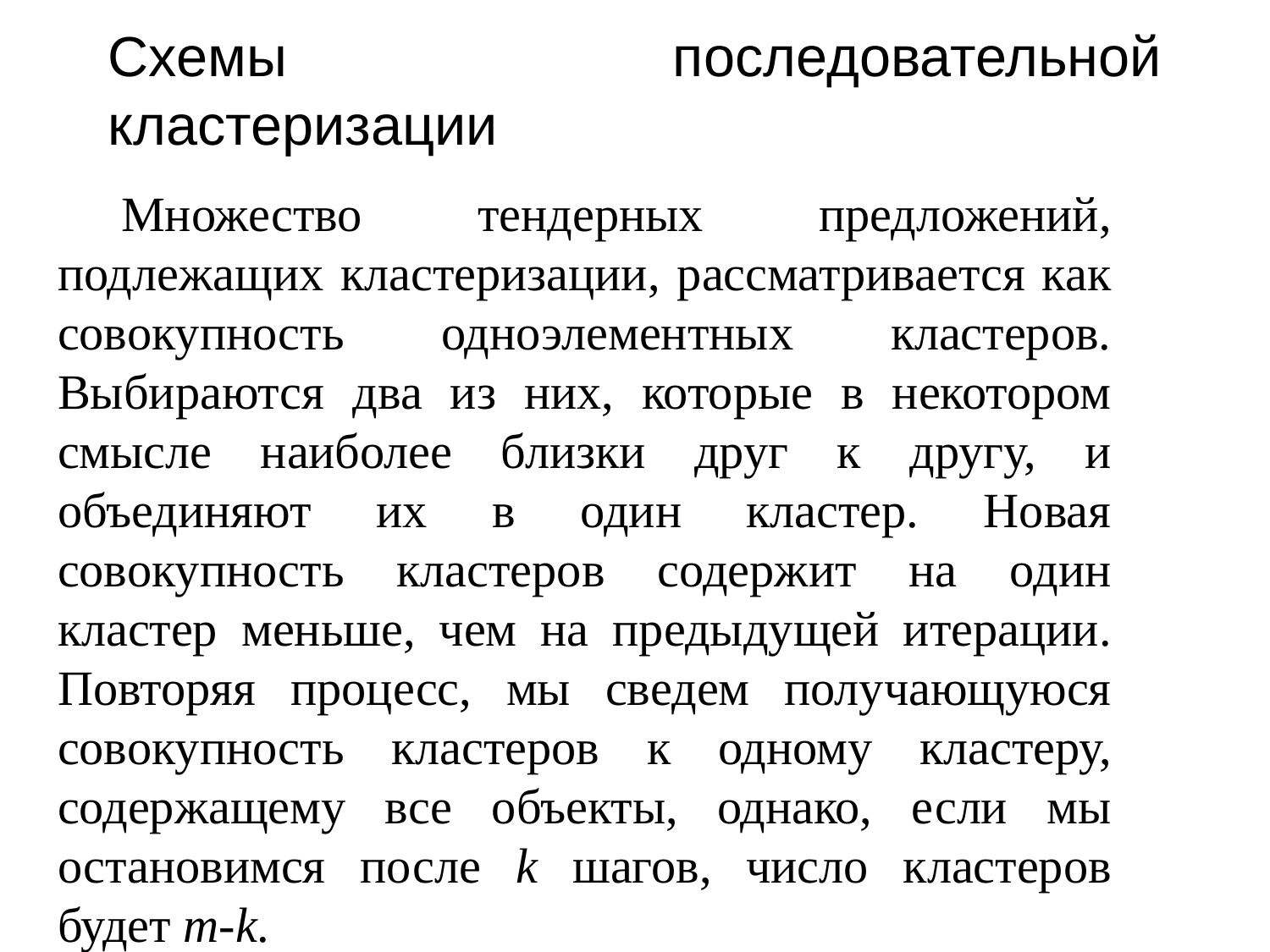

# Схемы последовательной кластеризации
Множество тендерных предложений, подлежащих кластеризации, рассматривается как совокупность одноэлементных кластеров. Выбираются два из них, которые в некотором смысле наиболее близки друг к другу, и объединяют их в один кластер. Новая совокупность кластеров содержит на один кластер меньше, чем на предыдущей итерации. Повторяя процесс, мы сведем получающуюся совокупность кластеров к одному кластеру, содержащему все объекты, однако, если мы остановимся после k шагов, число кластеров будет m-k.